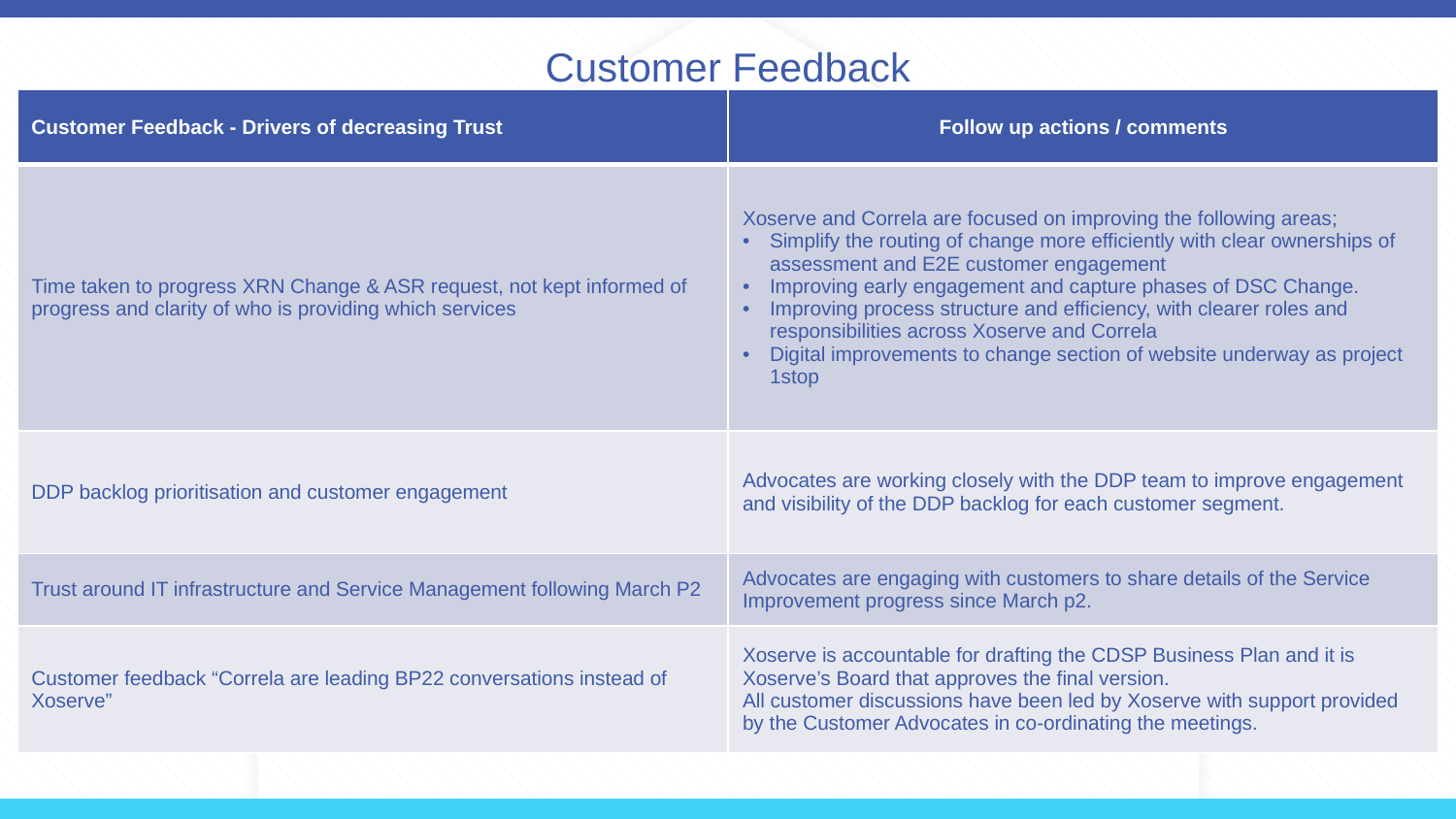

Customer Feedback
| Customer Feedback - Drivers of decreasing Trust | Follow up actions / comments |
| --- | --- |
| Time taken to progress XRN Change & ASR request, not kept informed of progress and clarity of who is providing which services | Xoserve and Correla are focused on improving the following areas; Simplify the routing of change more efficiently with clear ownerships of assessment and E2E customer engagement Improving early engagement and capture phases of DSC Change. Improving process structure and efficiency, with clearer roles and responsibilities across Xoserve and Correla Digital improvements to change section of website underway as project 1stop |
| DDP backlog prioritisation and customer engagement | Advocates are working closely with the DDP team to improve engagement and visibility of the DDP backlog for each customer segment. |
| Trust around IT infrastructure and Service Management following March P2 | Advocates are engaging with customers to share details of the Service Improvement progress since March p2. |
| Customer feedback “Correla are leading BP22 conversations instead of Xoserve” | Xoserve is accountable for drafting the CDSP Business Plan and it is Xoserve’s Board that approves the final version. All customer discussions have been led by Xoserve with support provided by the Customer Advocates in co-ordinating the meetings. |